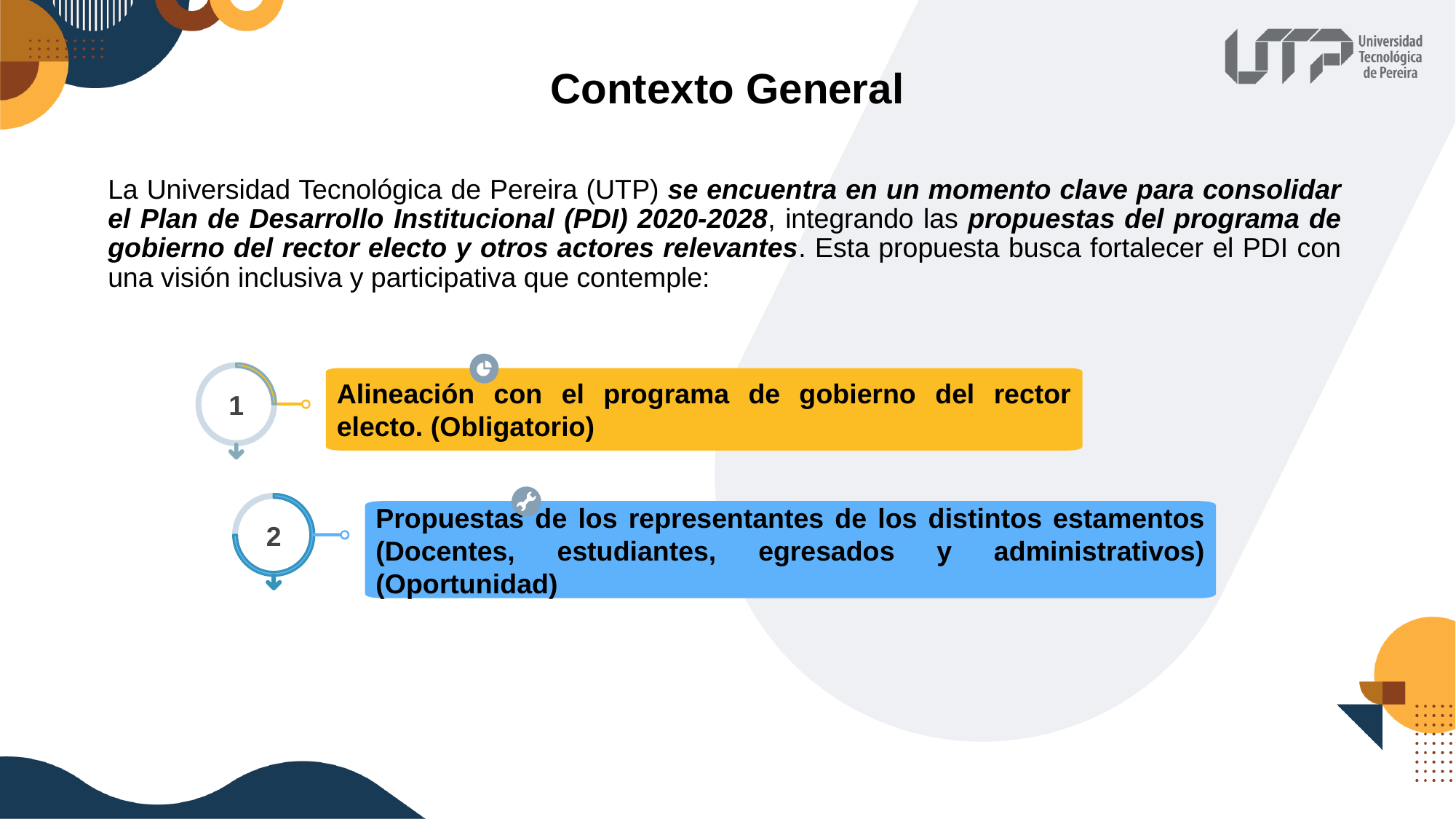

# Contexto General
La Universidad Tecnológica de Pereira (UTP) se encuentra en un momento clave para consolidar el Plan de Desarrollo Institucional (PDI) 2020-2028, integrando las propuestas del programa de gobierno del rector electo y otros actores relevantes. Esta propuesta busca fortalecer el PDI con una visión inclusiva y participativa que contemple:

Alineación con el programa de gobierno del rector electo. (Obligatorio)
1

Propuestas de los representantes de los distintos estamentos (Docentes, estudiantes, egresados y administrativos) (Oportunidad)
2